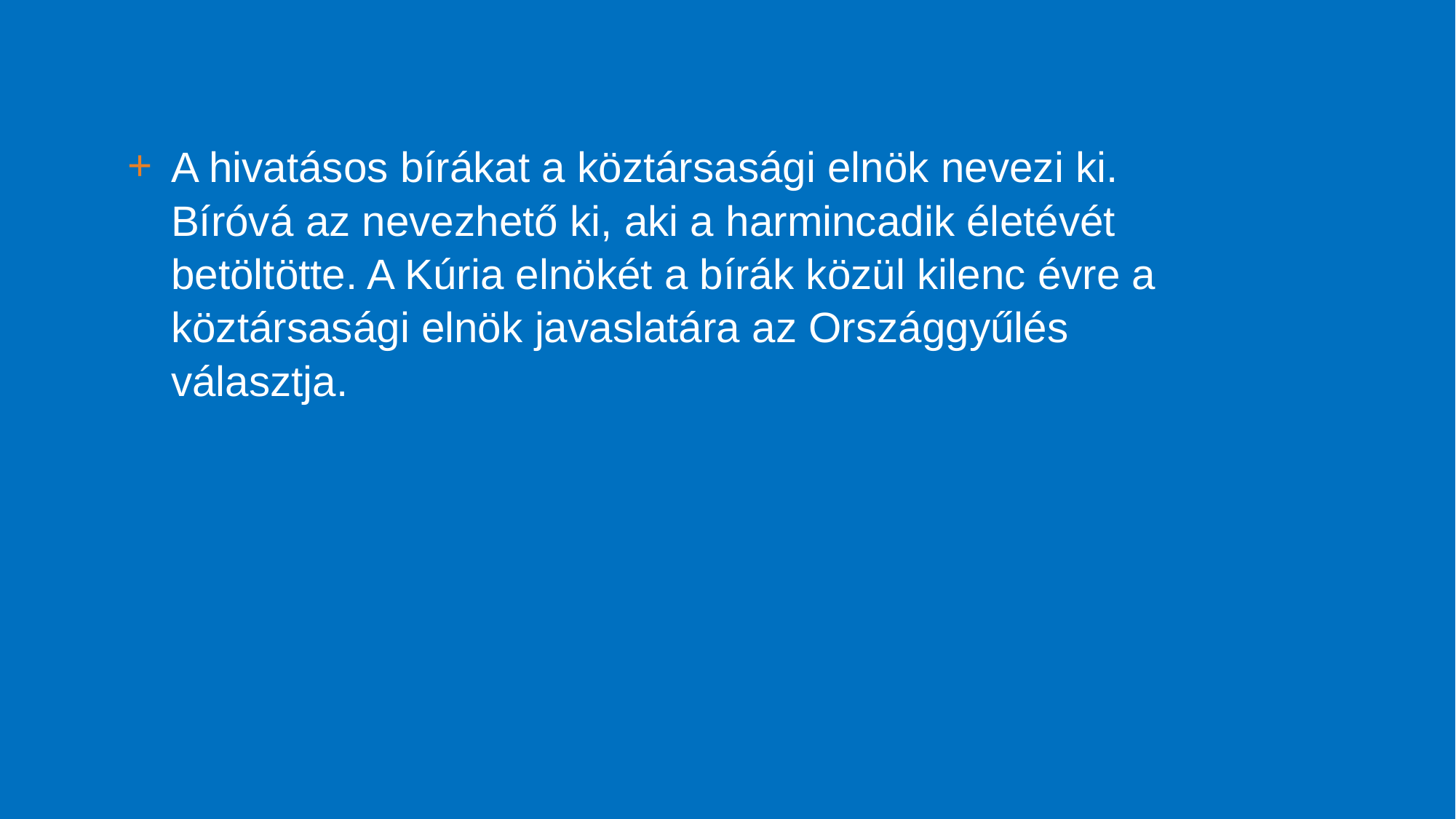

A hivatásos bírákat a köztársasági elnök nevezi ki. Bíróvá az nevezhető ki, aki a harmincadik életévét betöltötte. A Kúria elnökét a bírák közül kilenc évre a köztársasági elnök javaslatára az Országgyűlés választja.